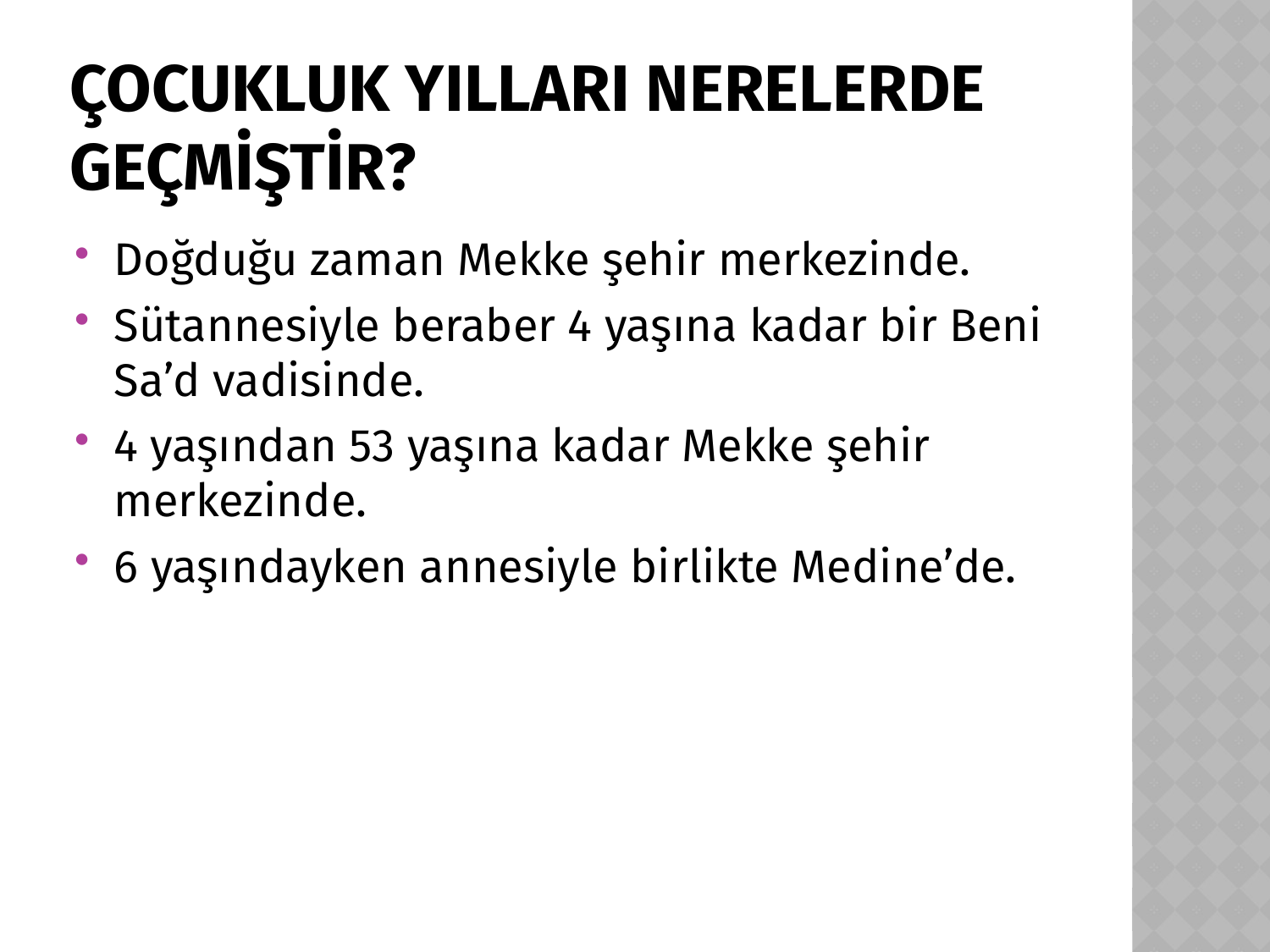

# Çocukluk yılları nerelerde geçmiştir?
Doğduğu zaman Mekke şehir merkezinde.
Sütannesiyle beraber 4 yaşına kadar bir Beni Sa’d vadisinde.
4 yaşından 53 yaşına kadar Mekke şehir merkezinde.
6 yaşındayken annesiyle birlikte Medine’de.